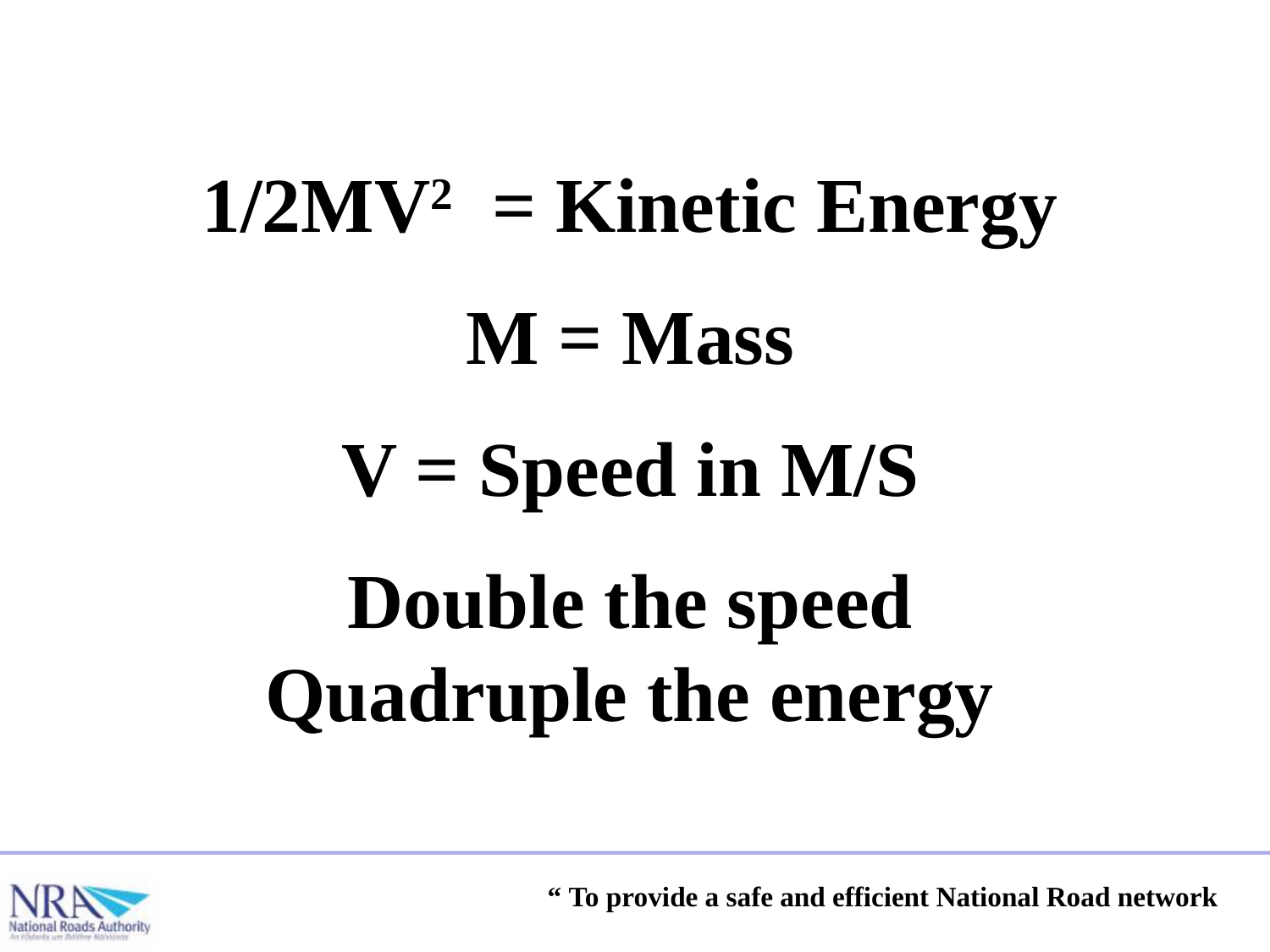

1/2MV2  = Kinetic Energy
M = Mass
V = Speed in M/S
Double the speed Quadruple the energy

“ To provide a safe and efficient National Road network